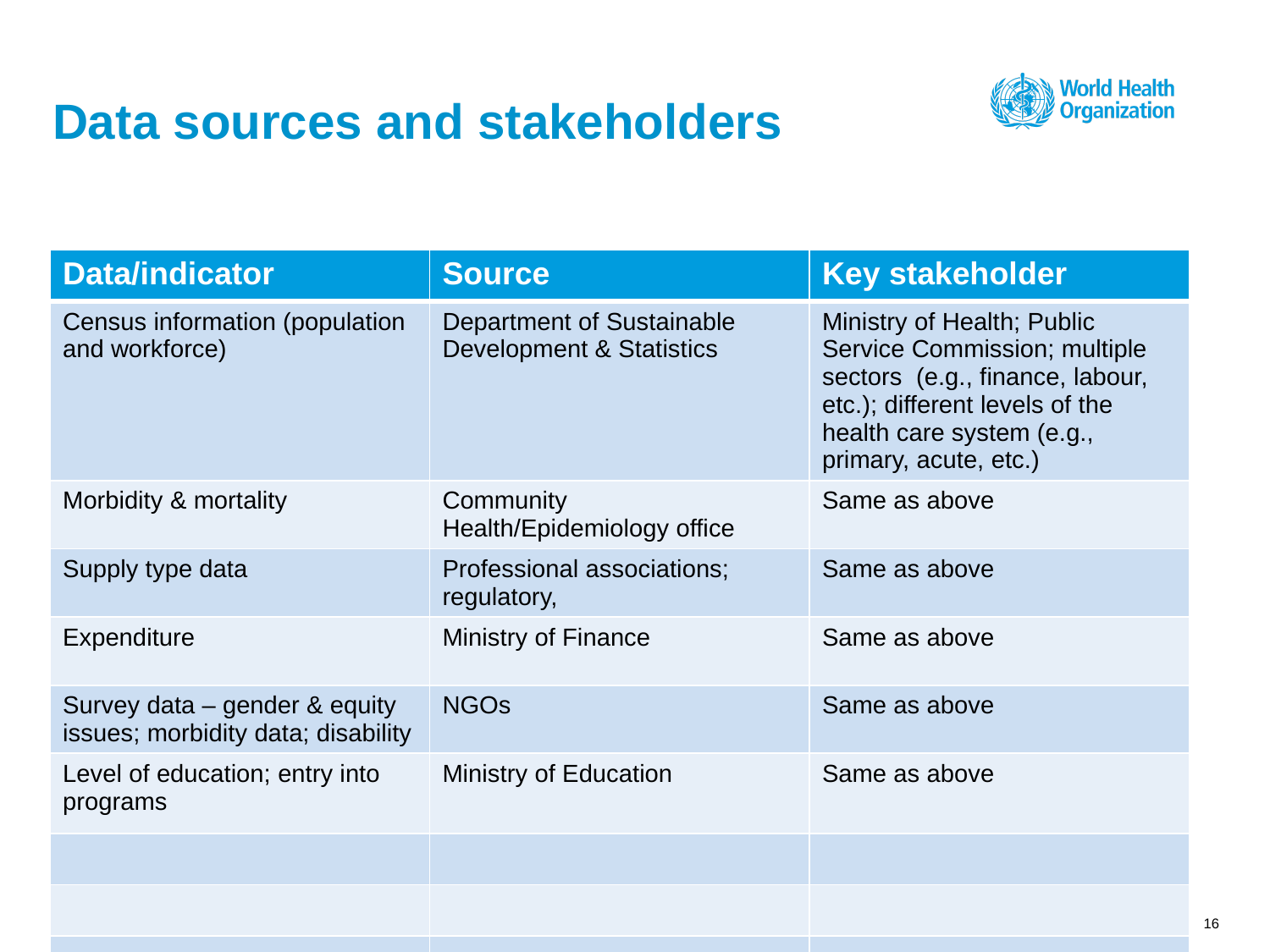

# Data sources and stakeholders

| Data/indicator | Source | Key stakeholder |
| --- | --- | --- |
| Census information (population and workforce) | Department of Sustainable Development & Statistics | Ministry of Health; Public Service Commission; multiple sectors (e.g., finance, labour, etc.); different levels of the health care system (e.g., primary, acute, etc.) |
| Morbidity & mortality | Community Health/Epidemiology office | Same as above |
| Supply type data | Professional associations; regulatory, | Same as above |
| Expenditure | Ministry of Finance | Same as above |
| Survey data – gender & equity issues; morbidity data; disability | NGOs | Same as above |
| Level of education; entry into programs | Ministry of Education | Same as above |
|  |  |  |
|  |  |  |
|  |  |  |

16